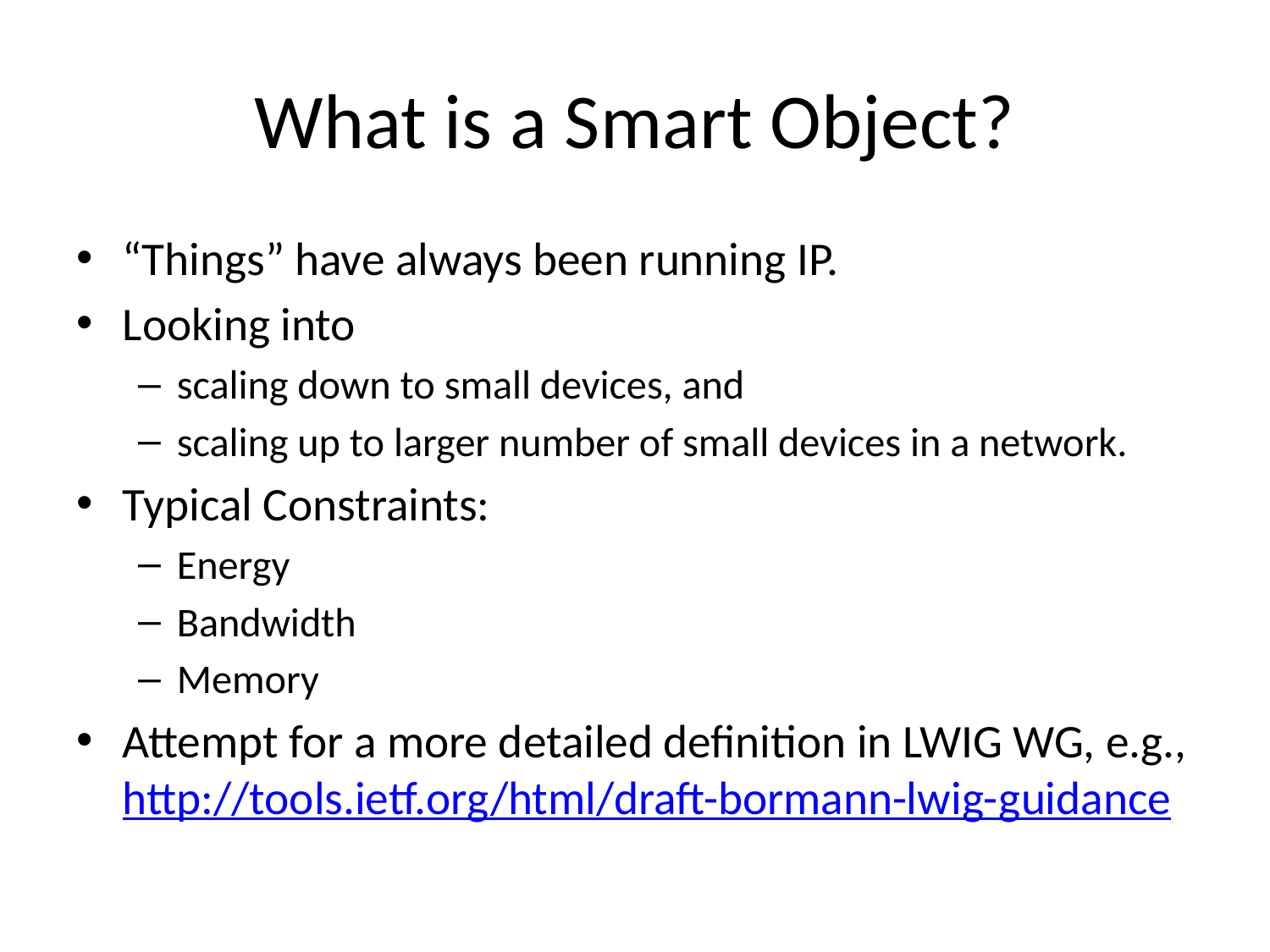

# What is a Smart Object?
“Things” have always been running IP.
Looking into
scaling down to small devices, and
scaling up to larger number of small devices in a network.
Typical Constraints:
Energy
Bandwidth
Memory
Attempt for a more detailed definition in LWIG WG, e.g., http://tools.ietf.org/html/draft-bormann-lwig-guidance